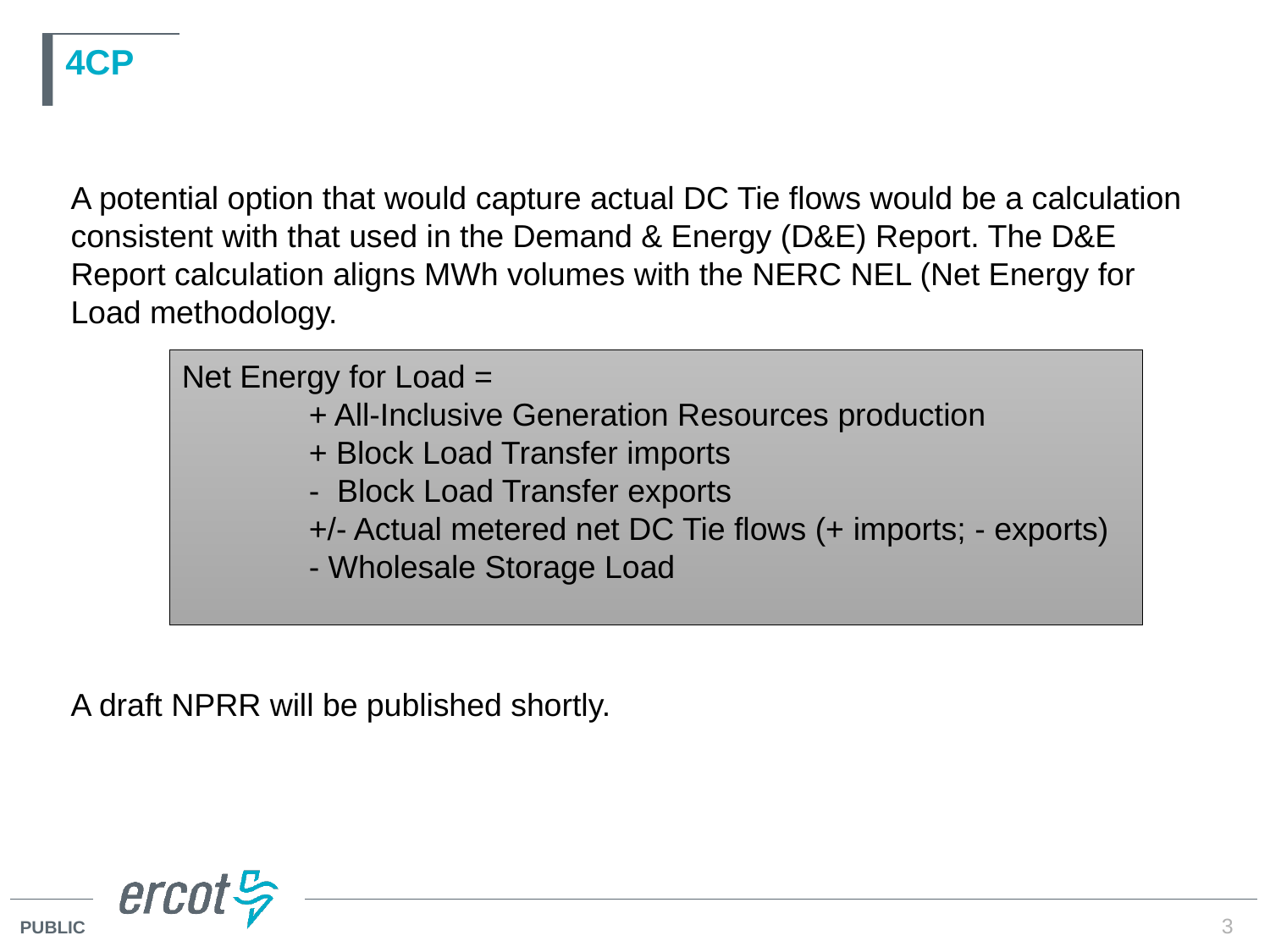

# 4CP
A potential option that would capture actual DC Tie flows would be a calculation consistent with that used in the Demand & Energy (D&E) Report. The D&E Report calculation aligns MWh volumes with the NERC NEL (Net Energy for Load methodology.
Net Energy for Load =
	+ All-Inclusive Generation Resources production
	+ Block Load Transfer imports
	-  Block Load Transfer exports
	+/- Actual metered net DC Tie flows (+ imports; - exports)
	- Wholesale Storage Load
A draft NPRR will be published shortly.
3